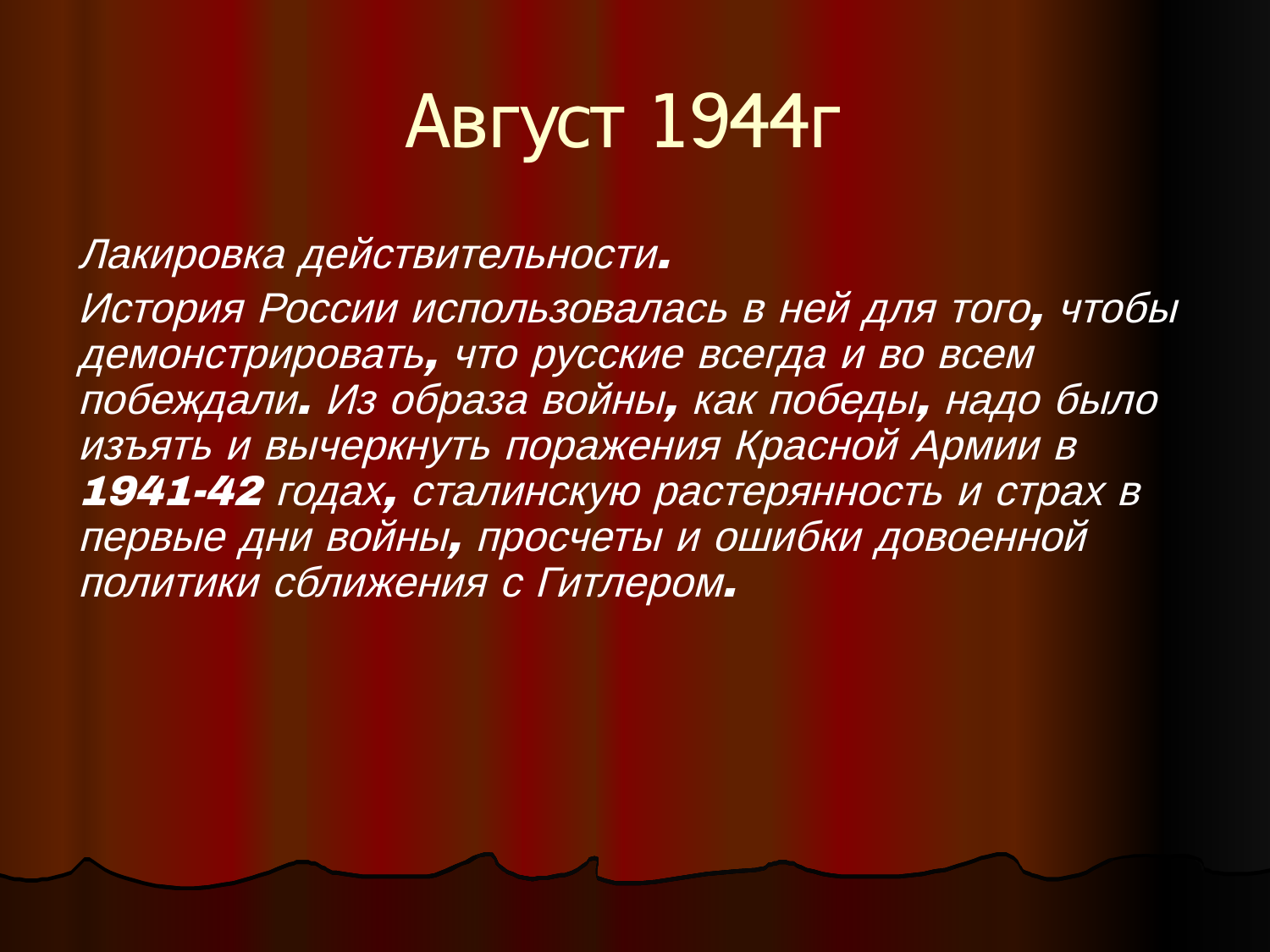

# Август 1944г
Лакировка действительности.
История России использовалась в ней для того, чтобы демонстрировать, что русские всегда и во всем побеждали. Из образа войны, как победы, надо было изъять и вычеркнуть поражения Красной Армии в 1941-42 годах, сталинскую растерянность и страх в первые дни войны, просчеты и ошибки довоенной политики сближения с Гитлером.